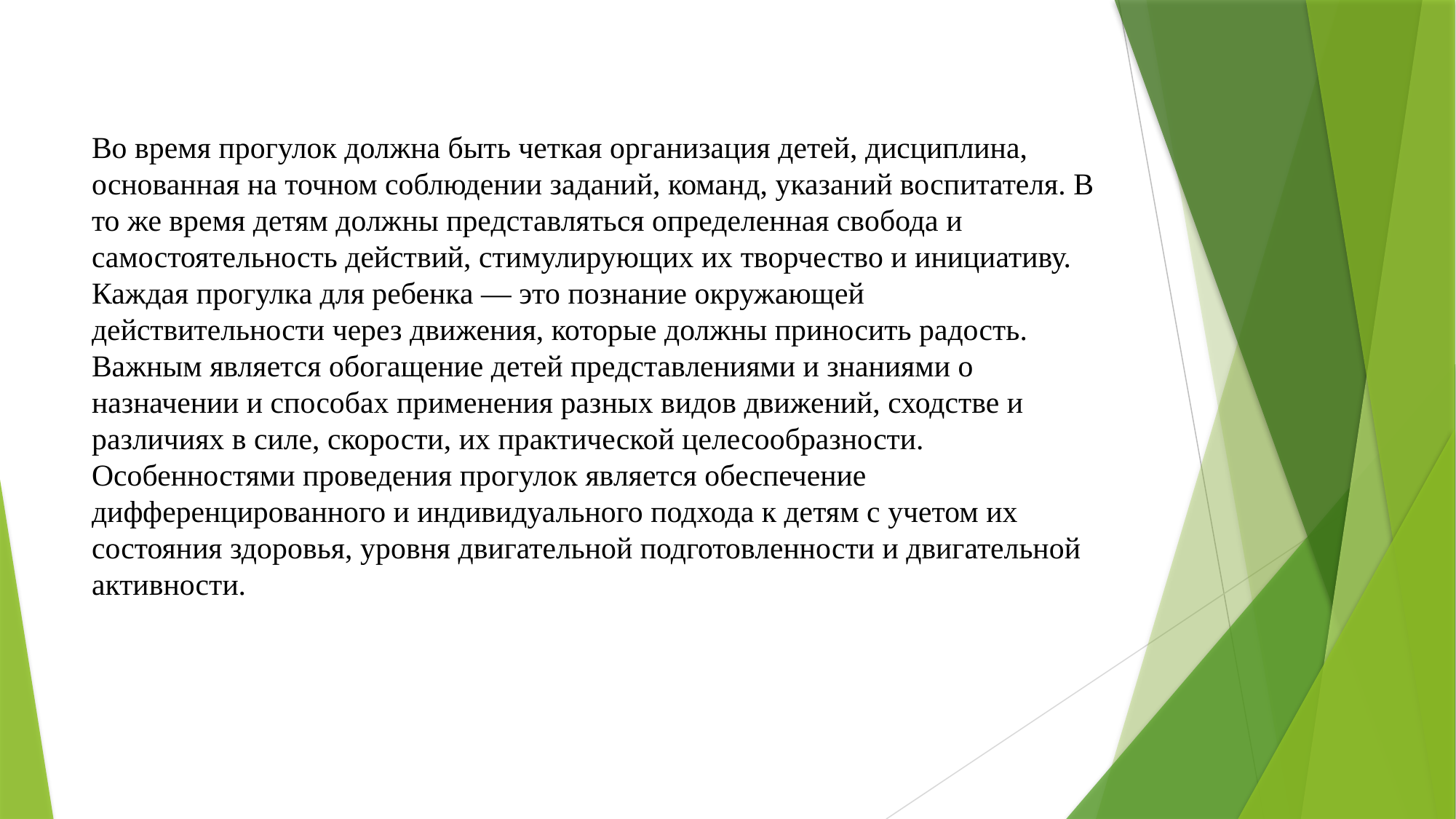

Во время прогулок должна быть четкая организация детей, дисциплина, основанная на точном соблюдении заданий, команд, указаний воспитателя. В то же время детям должны представляться определенная свобода и самостоятельность действий, стимулирующих их творчество и инициативу. Каждая прогулка для ребенка — это познание окружающей действительности через движения, которые должны приносить радость. Важным является обогащение детей представлениями и знаниями о назначении и способах применения разных видов движений, сходстве и различиях в силе, скорости, их практической целесообразности. Особенностями проведения прогулок является обеспечение дифференцированного и индивидуального подхода к детям с учетом их состояния здоровья, уровня двигательной подготовленности и двигательной активности.